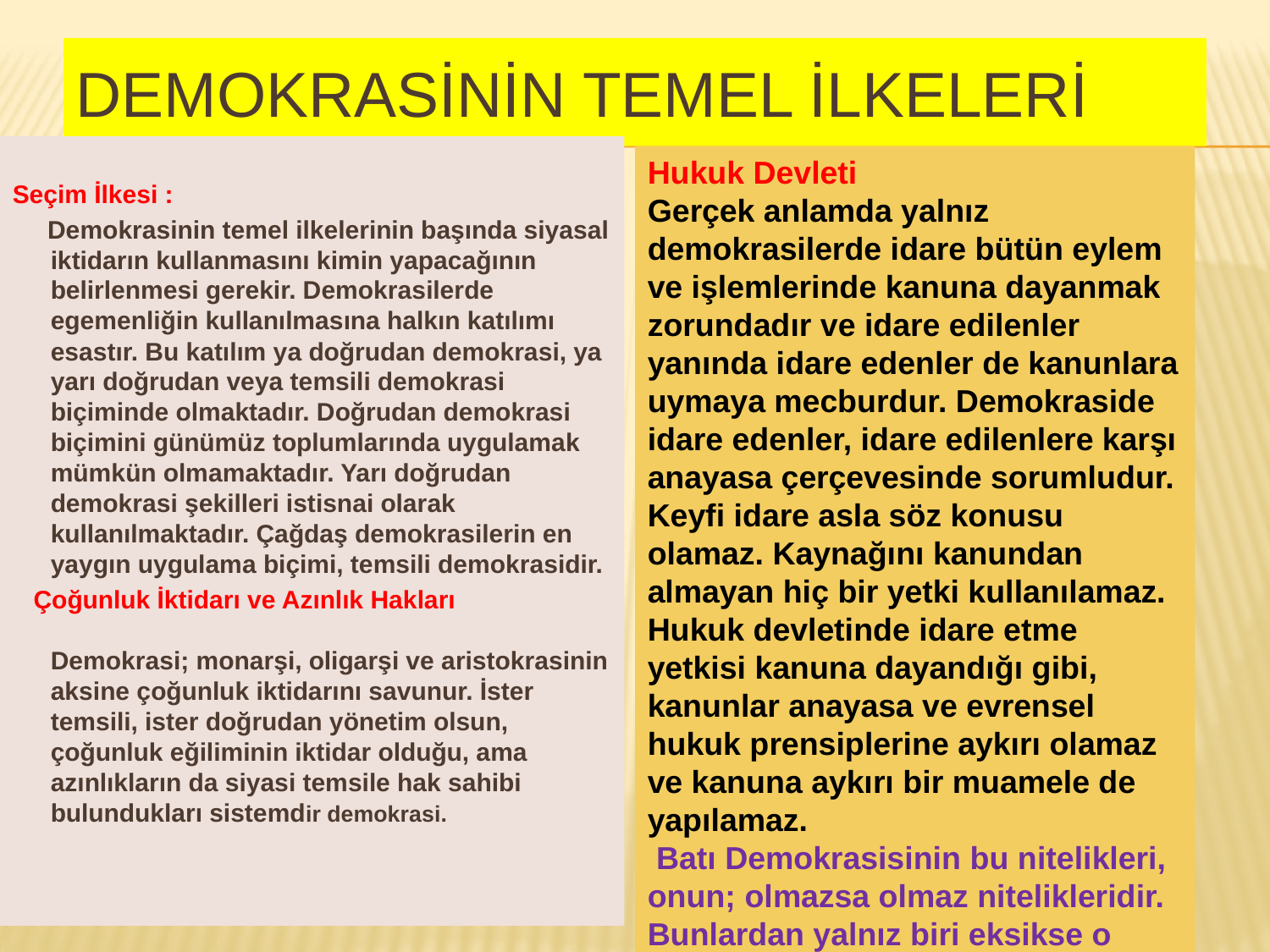

# DEMOKRASİNİN TEMEL İLKELERİ

Seçim İlkesi :
     Demokrasinin temel ilkelerinin başında siyasal iktidarın kullanmasını kimin yapacağının belirlenmesi gerekir. Demokrasilerde egemenliğin kullanılmasına halkın katılımı esastır. Bu katılım ya doğrudan demokrasi, ya yarı doğrudan veya temsili demokrasi biçiminde olmaktadır. Doğrudan demokrasi biçimini günümüz toplumlarında uygulamak mümkün olmamaktadır. Yarı doğrudan demokrasi şekilleri istisnai olarak kullanılmaktadır. Çağdaş demokrasilerin en yaygın uygulama biçimi, temsili demokrasidir.
   Çoğunluk İktidarı ve Azınlık Hakları
Demokrasi; monarşi, oligarşi ve aristokrasinin aksine çoğunluk iktidarını savunur. İster temsili, ister doğrudan yönetim olsun, çoğunluk eğiliminin iktidar olduğu, ama azınlıkların da siyasi temsile hak sahibi bulundukları sistemdir demokrasi.

Hukuk Devleti
Gerçek anlamda yalnız demokrasilerde idare bütün eylem ve işlemlerinde kanuna dayanmak zorundadır ve idare edilenler yanında idare edenler de kanunlara uymaya mecburdur. Demokraside idare edenler, idare edilenlere karşı anayasa çerçevesinde sorumludur. Keyfi idare asla söz konusu olamaz. Kaynağını kanundan almayan hiç bir yetki kullanılamaz. Hukuk devletinde idare etme yetkisi kanuna dayandığı gibi, kanunlar anayasa ve evrensel hukuk prensiplerine aykırı olamaz ve kanuna aykırı bir muamele de yapılamaz.
 Batı Demokrasisinin bu nitelikleri, onun; olmazsa olmaz nitelikleridir. Bunlardan yalnız biri eksikse o sistem demokrasi olamaz.